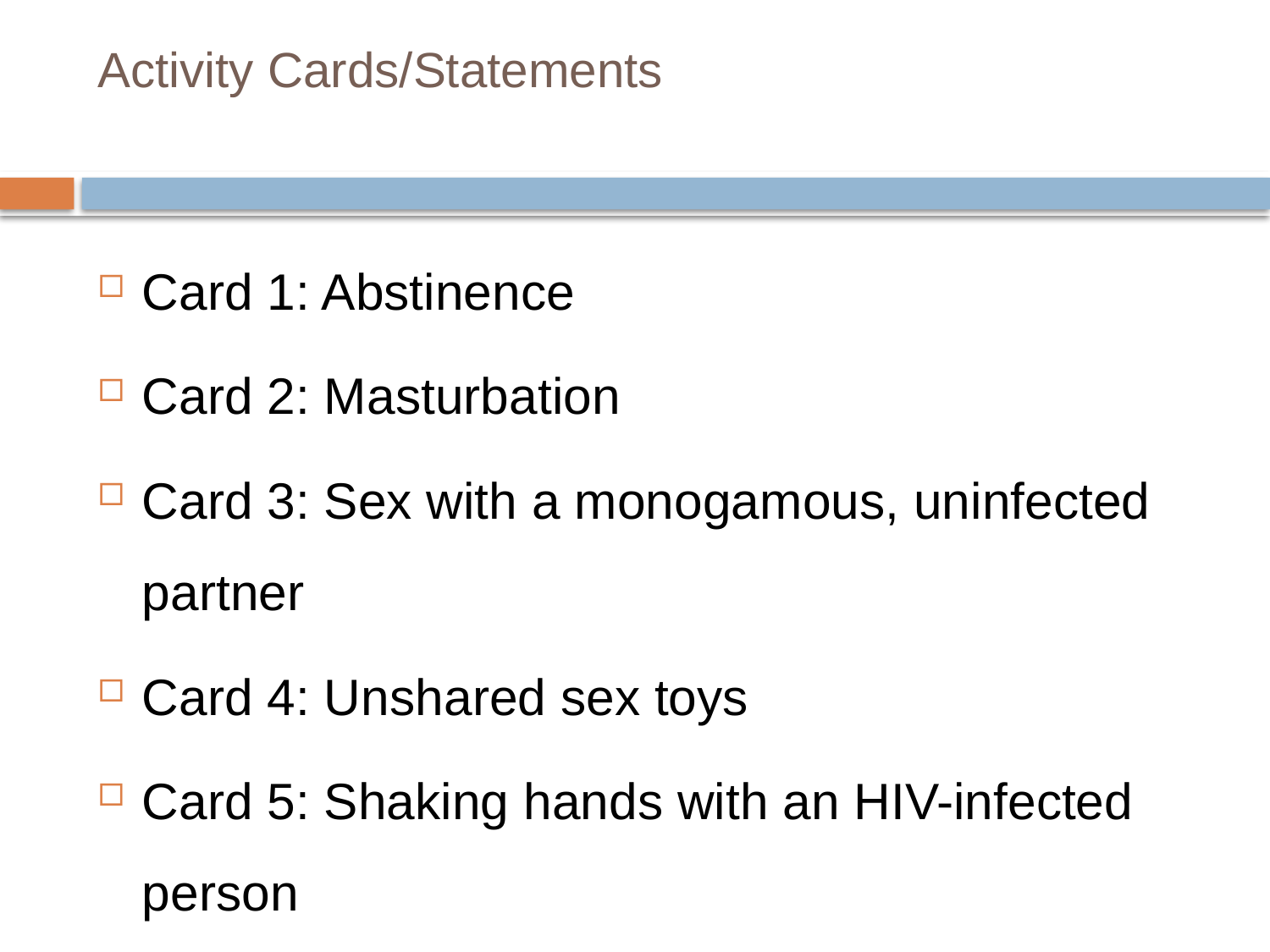

# Activity Cards/Statements
Card 1: Abstinence
Card 2: Masturbation
Card 3: Sex with a monogamous, uninfected partner
Card 4: Unshared sex toys
Card 5: Shaking hands with an HIV-infected person